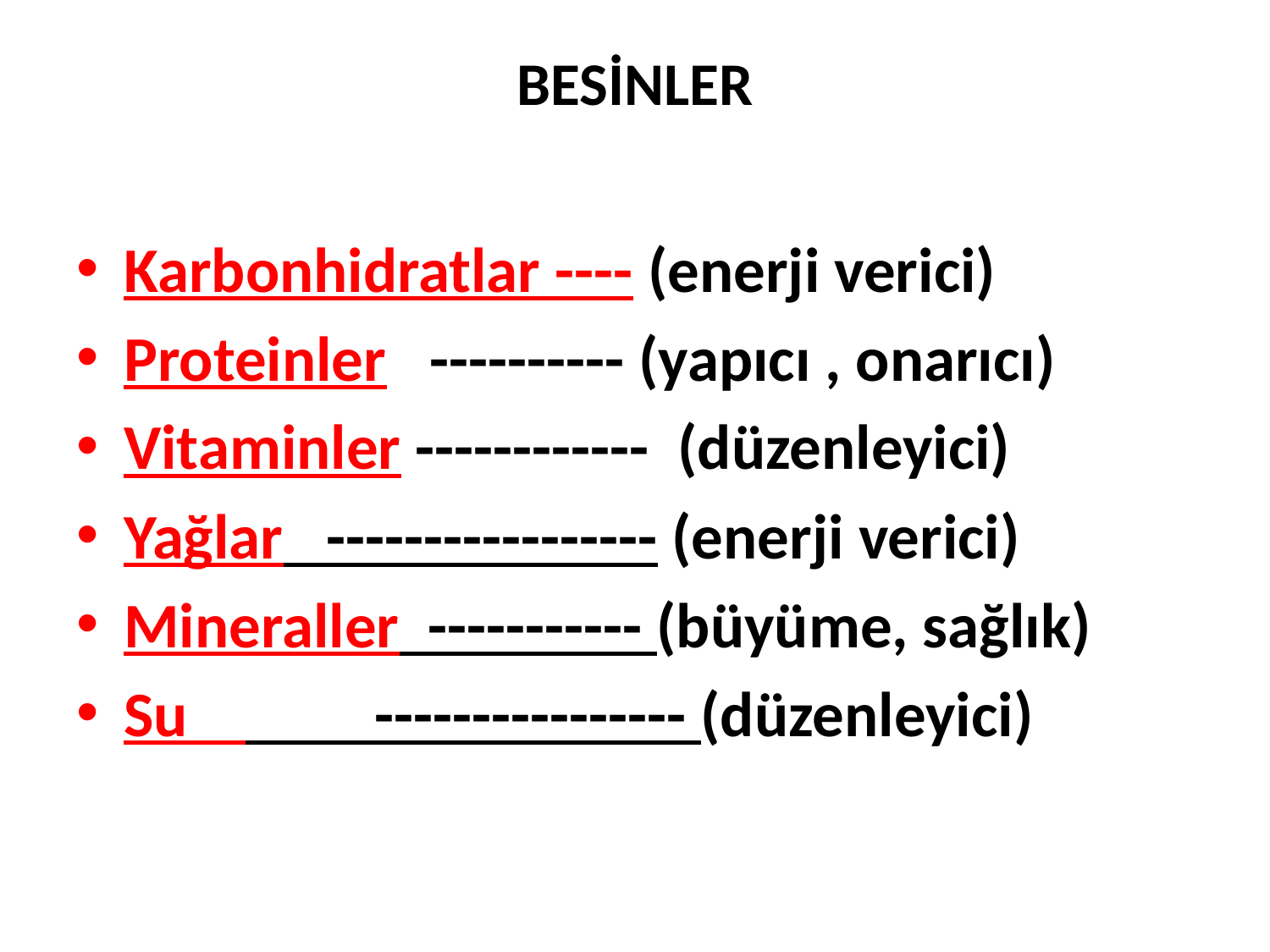

# BESİNLER
Karbonhidratlar ---- (enerji verici)
Proteinler   ---------- (yapıcı , onarıcı)
Vitaminler ------------  (düzenleyici)
Yağlar   ----------------- (enerji verici)
Mineraller  ----------- (büyüme, sağlık)
Su             ---------------- (düzenleyici)